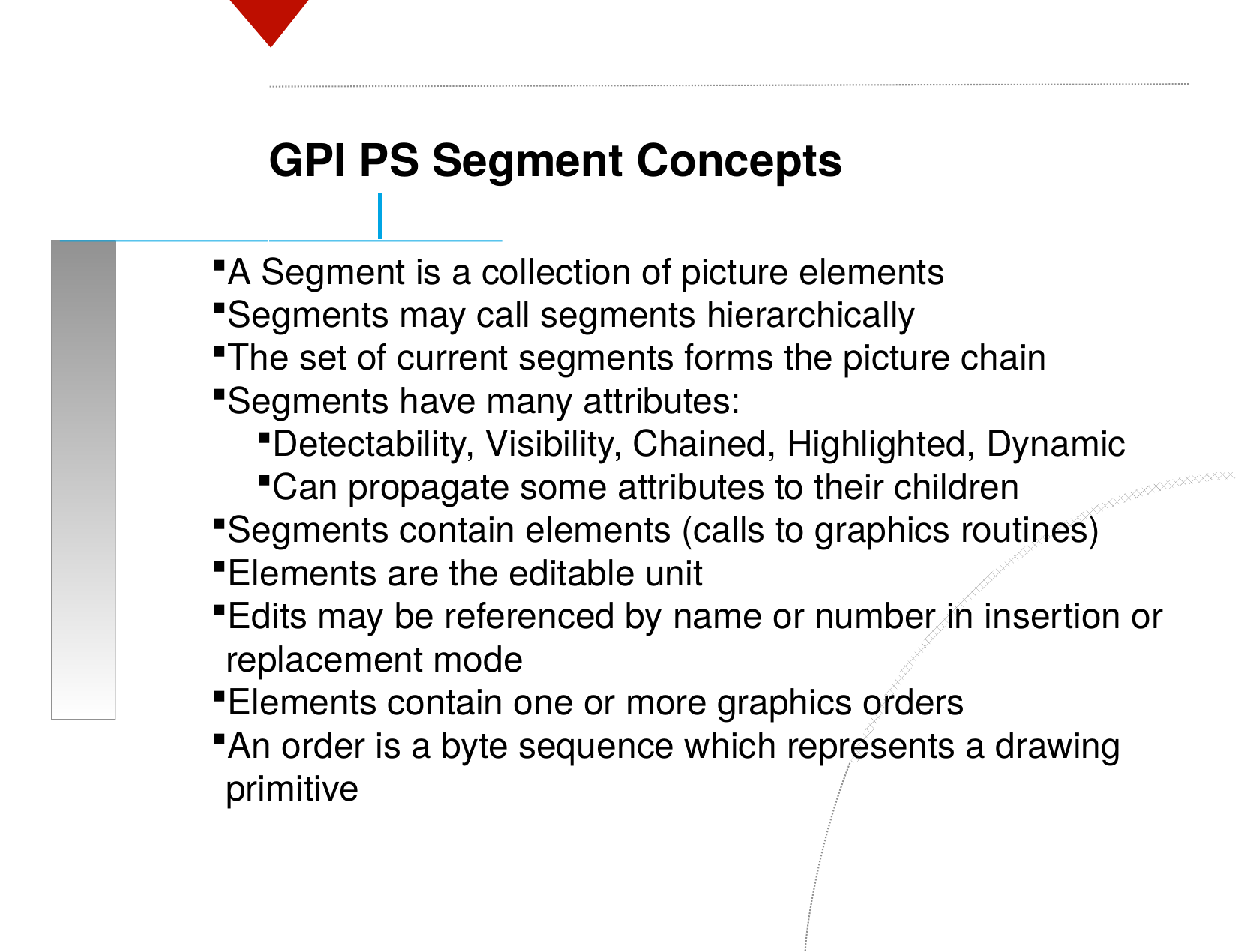

GPI PS Segment Concepts
A Segment is a collection of picture elements
Segments may call segments hierarchically
The set of current segments forms the picture chain
Segments have many attributes:
Detectability, Visibility, Chained, Highlighted, Dynamic
Can propagate some attributes to their children
Segments contain elements (calls to graphics routines)
Elements are the editable unit
Edits may be referenced by name or number in insertion or replacement mode
Elements contain one or more graphics orders
An order is a byte sequence which represents a drawing primitive